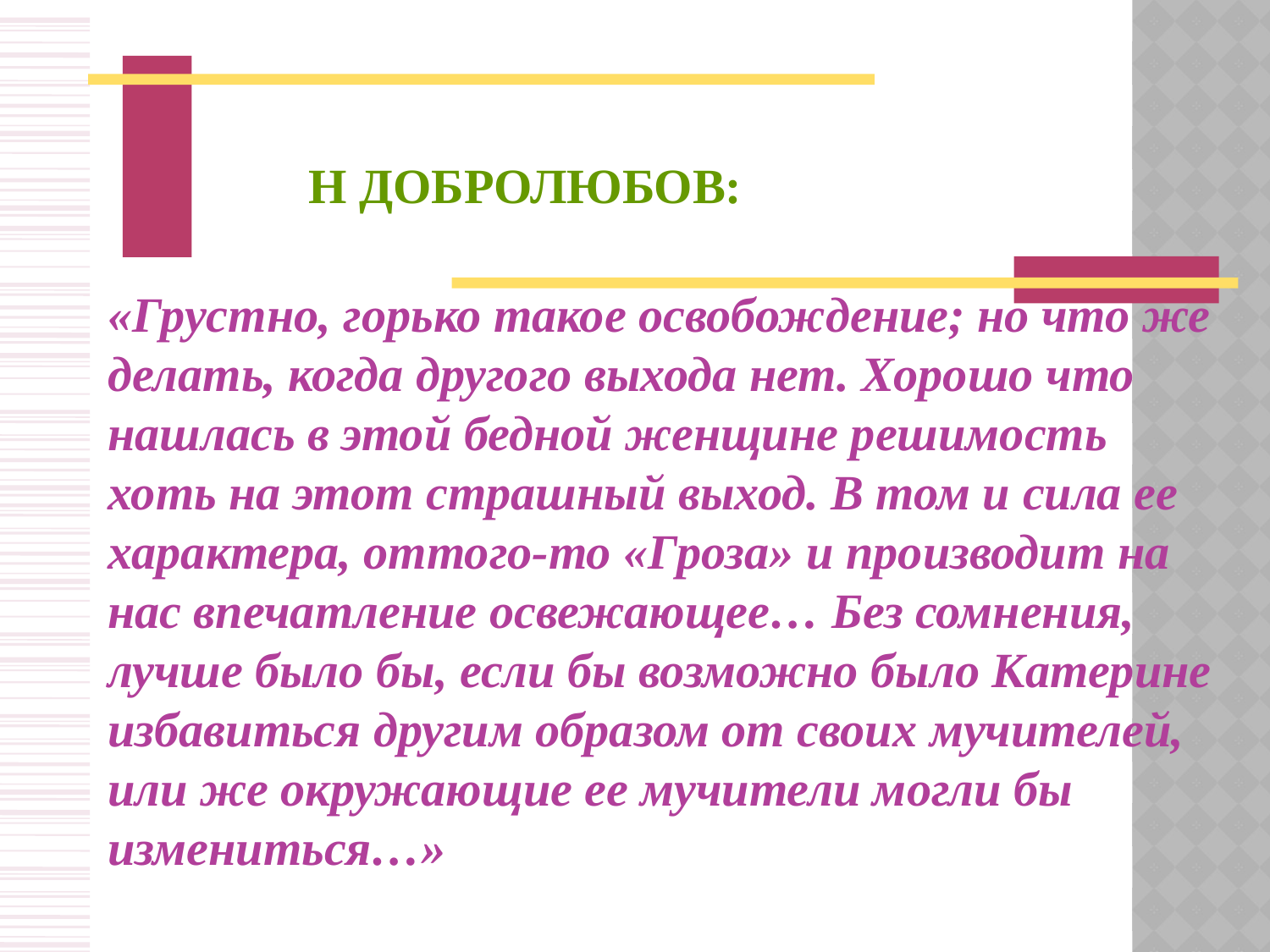

Н ДОБРОЛЮБОВ:

«Грустно, горько такое освобождение; но что же делать, когда другого выхода нет. Хорошо что нашлась в этой бедной женщине решимость хоть на этот страшный выход. В том и сила ее характера, оттого-то «Гроза» и производит на нас впечатление освежающее… Без сомнения, лучше было бы, если бы возможно было Катерине избавиться другим образом от своих мучителей, или же окружающие ее мучители могли бы измениться…»